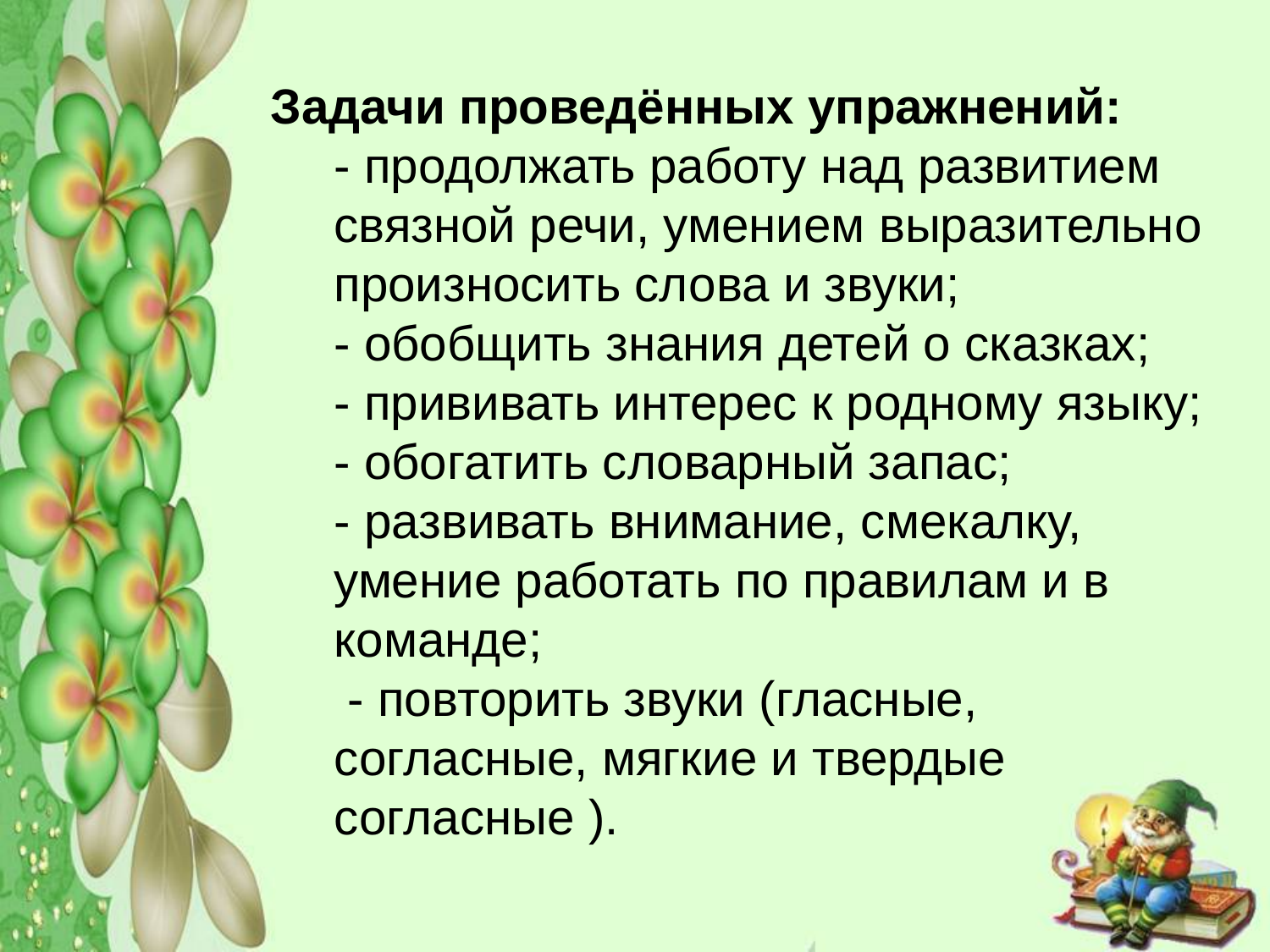

# Задачи проведённых упражнений: - продолжать работу над развитием связной речи, умением выразительно произносить слова и звуки; - обобщить знания детей о сказках; - прививать интерес к родному языку; - обогатить словарный запас; - развивать внимание, смекалку, умение работать по правилам и в команде; - повторить звуки (гласные, согласные, мягкие и твердые согласные ).